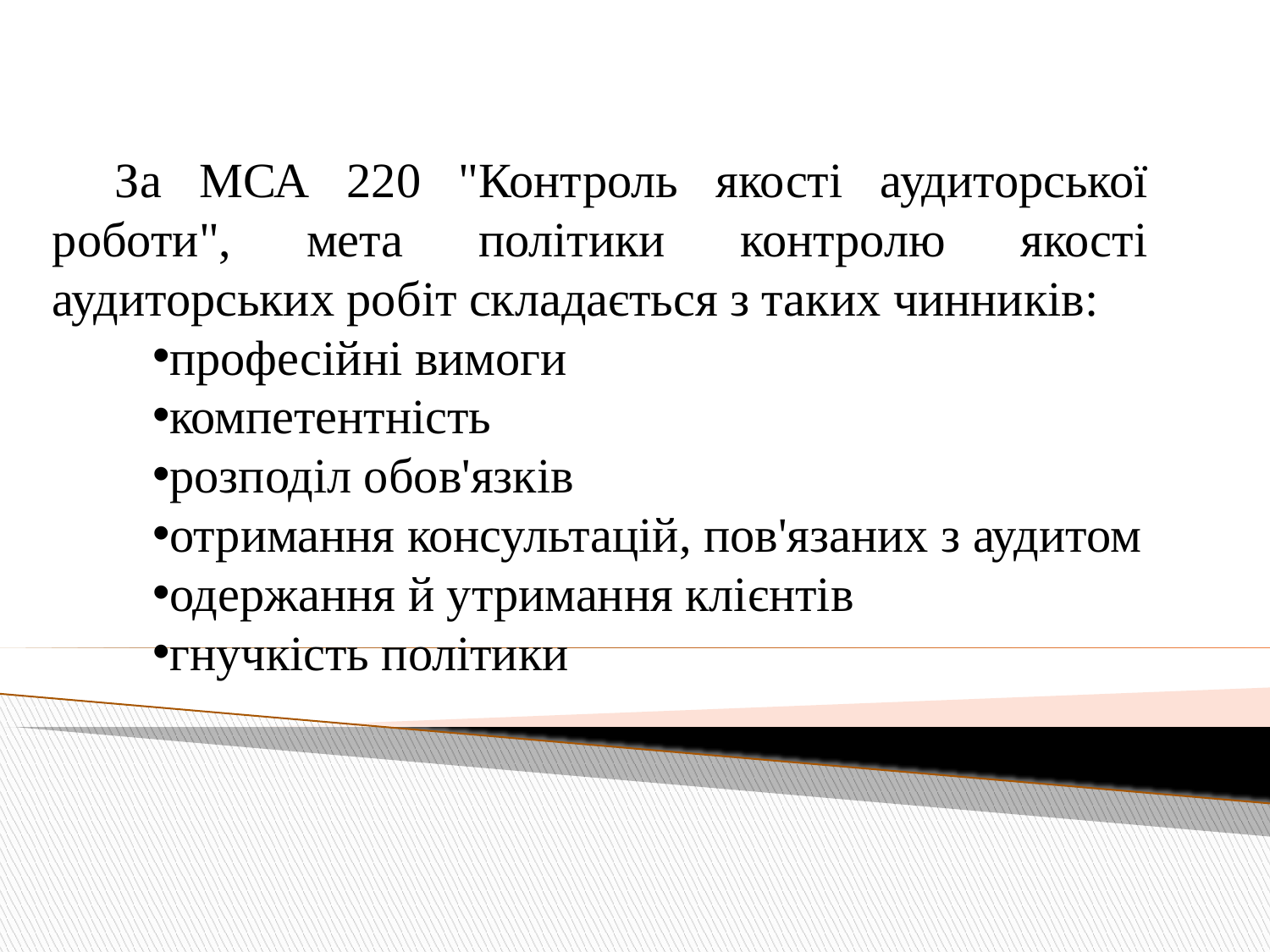

За МСА 220 "Контроль якості аудиторської роботи", мета політики контролю якості аудиторських робіт складається з таких чинників:
професійні вимоги
компетентність
розподіл обов'язків
отримання консультацій, пов'язаних з аудитом
одержання й утримання клієнтів
гнучкість політики